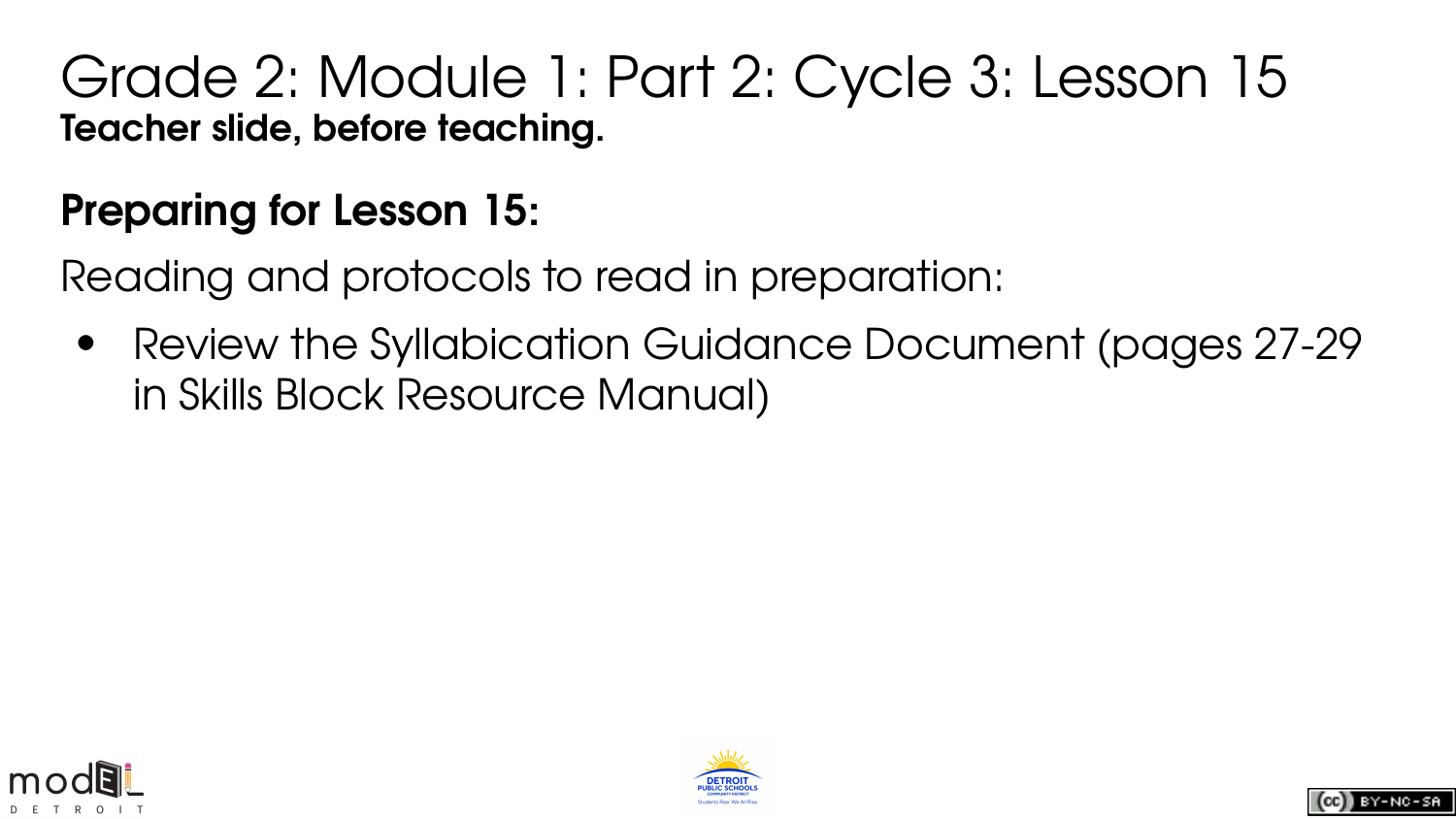

# Grade 2: Module 1: Part 2: Cycle 3: Lesson 15
Teacher slide, before teaching.
Preparing for Lesson 15:
Reading and protocols to read in preparation:
Review the Syllabication Guidance Document (pages 27-29 in Skills Block Resource Manual)